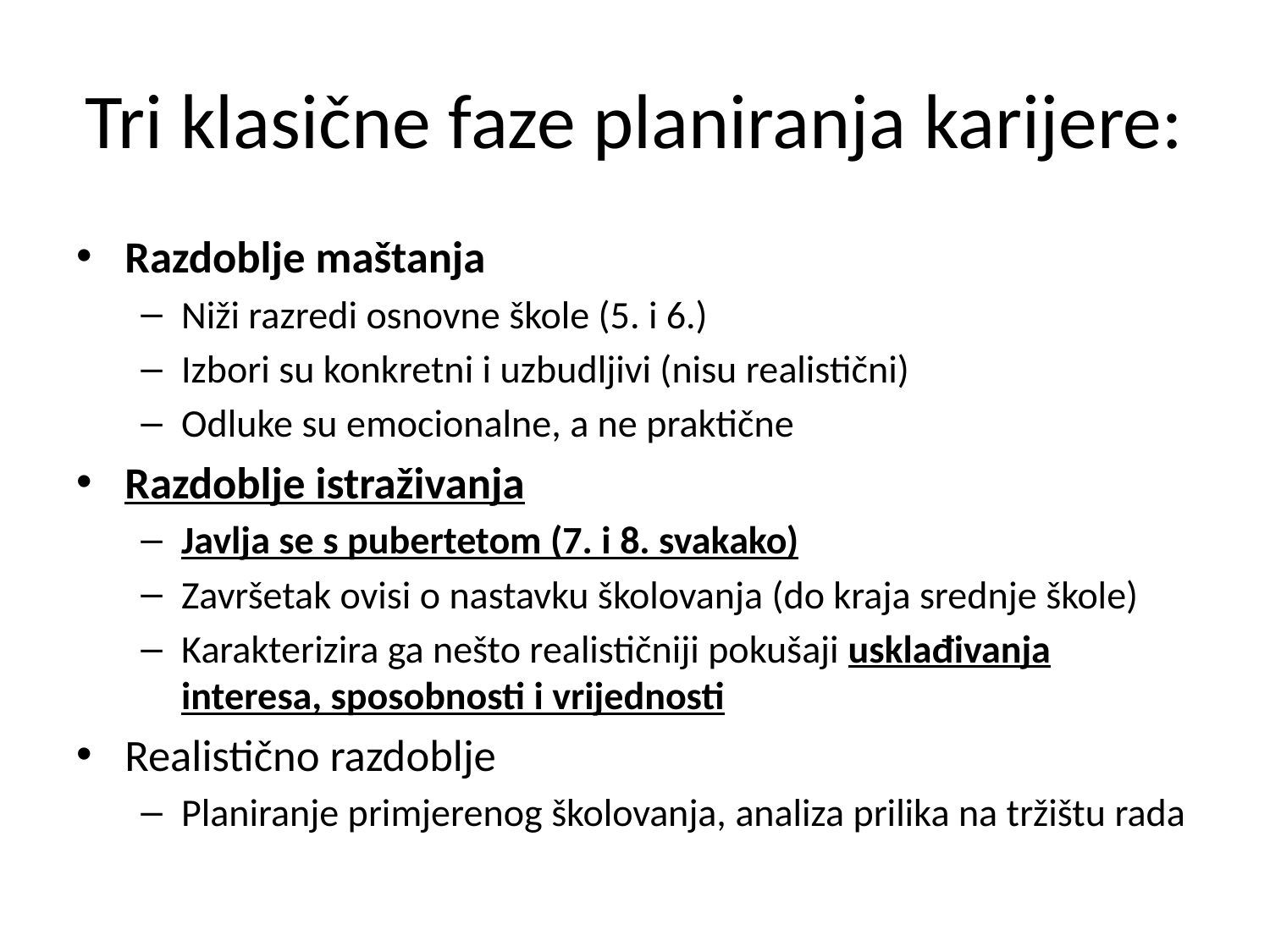

# Tri klasične faze planiranja karijere:
Razdoblje maštanja
Niži razredi osnovne škole (5. i 6.)
Izbori su konkretni i uzbudljivi (nisu realistični)
Odluke su emocionalne, a ne praktične
Razdoblje istraživanja
Javlja se s pubertetom (7. i 8. svakako)
Završetak ovisi o nastavku školovanja (do kraja srednje škole)
Karakterizira ga nešto realističniji pokušaji usklađivanja interesa, sposobnosti i vrijednosti
Realistično razdoblje
Planiranje primjerenog školovanja, analiza prilika na tržištu rada